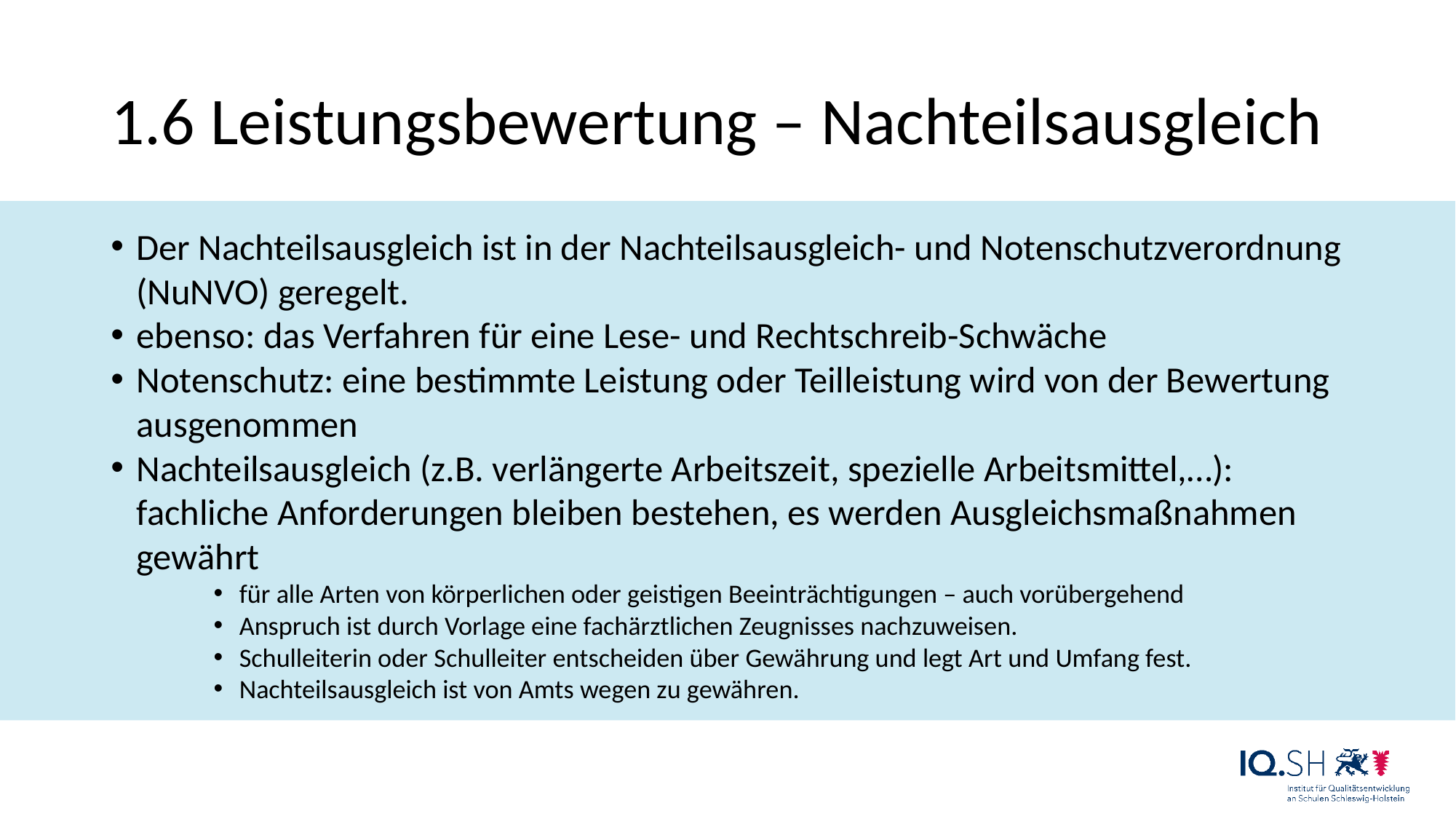

# 1.6 Leistungsbewertung – Nachteilsausgleich
Der Nachteilsausgleich ist in der Nachteilsausgleich- und Notenschutzverordnung (NuNVO) geregelt.
ebenso: das Verfahren für eine Lese- und Rechtschreib-Schwäche
Notenschutz: eine bestimmte Leistung oder Teilleistung wird von der Bewertung ausgenommen
Nachteilsausgleich (z.B. verlängerte Arbeitszeit, spezielle Arbeitsmittel,…): fachliche Anforderungen bleiben bestehen, es werden Ausgleichsmaßnahmen gewährt
für alle Arten von körperlichen oder geistigen Beeinträchtigungen – auch vorübergehend
Anspruch ist durch Vorlage eine fachärztlichen Zeugnisses nachzuweisen.
Schulleiterin oder Schulleiter entscheiden über Gewährung und legt Art und Umfang fest.
Nachteilsausgleich ist von Amts wegen zu gewähren.